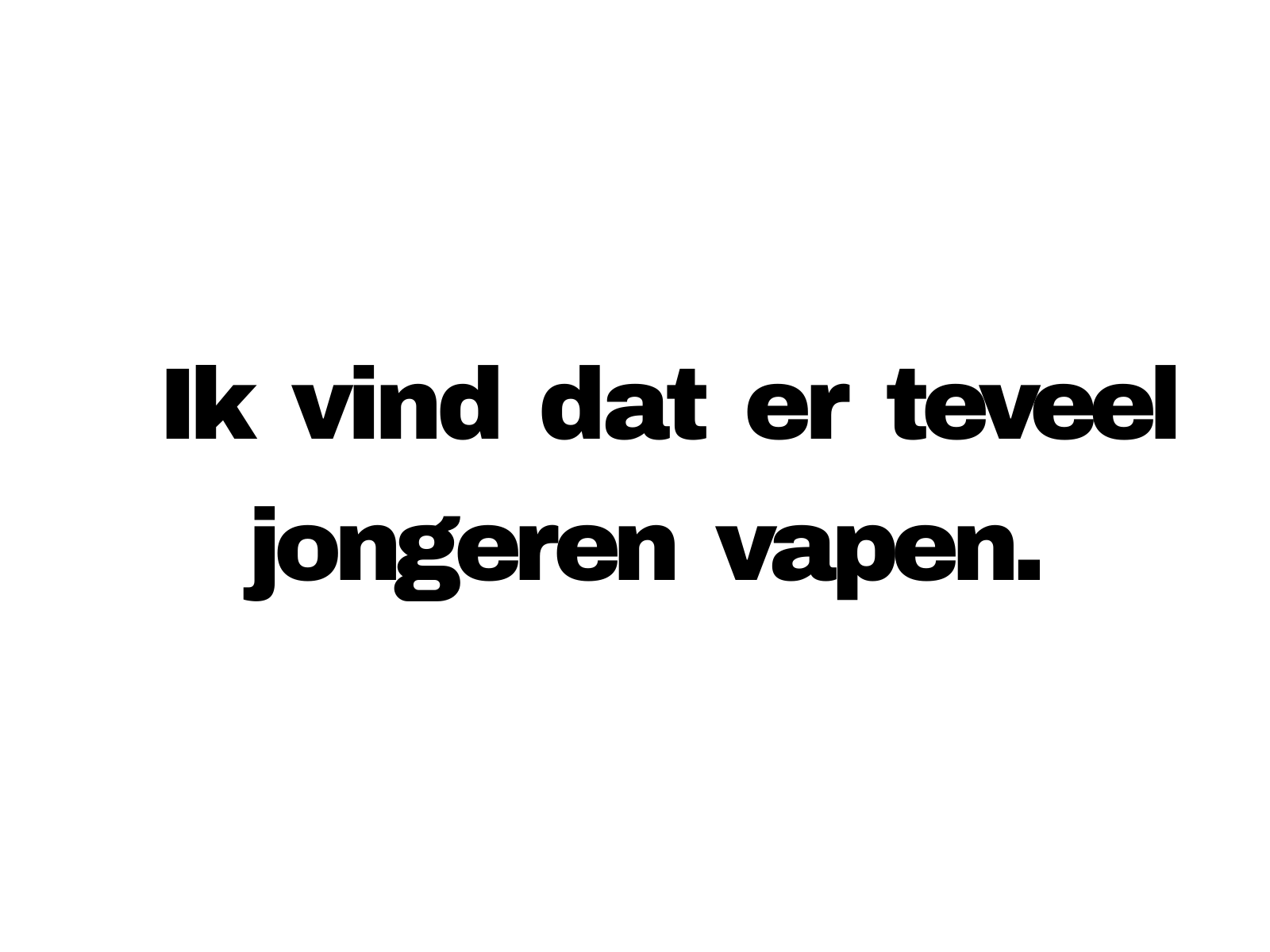

# Ik vind dat er teveel jongeren vapen.